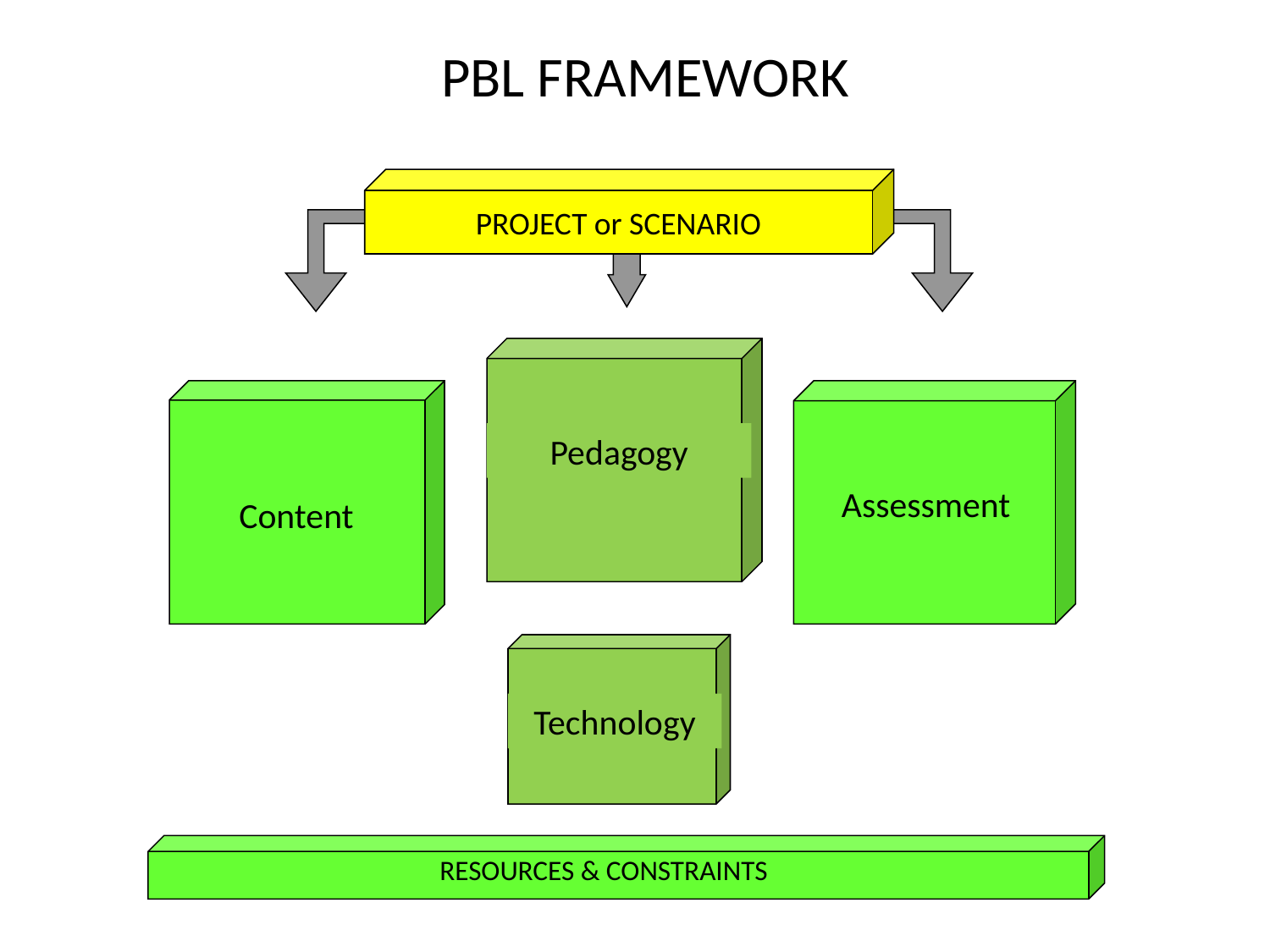

# PBL FRAMEWORK
PROJECT or SCENARIO

Pedagogy

 Assessment
Content

Technology

RESOURCES & CONSTRAINTS